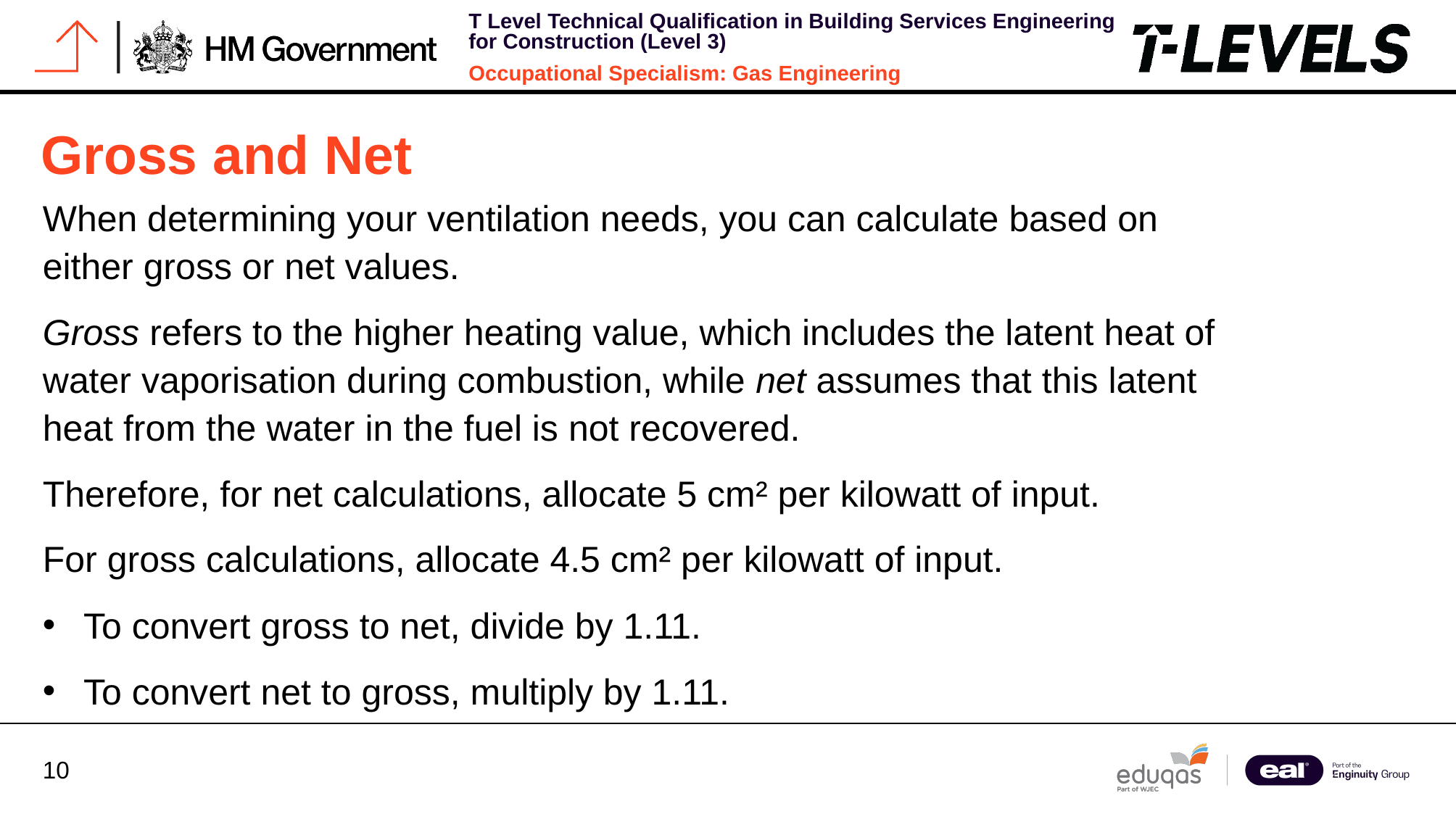

# Gross and Net
When determining your ventilation needs, you can calculate based on either gross or net values.
Gross refers to the higher heating value, which includes the latent heat of water vaporisation during combustion, while net assumes that this latent heat from the water in the fuel is not recovered.
Therefore, for net calculations, allocate 5 cm² per kilowatt of input.
For gross calculations, allocate 4.5 cm² per kilowatt of input.
To convert gross to net, divide by 1.11.
To convert net to gross, multiply by 1.11.